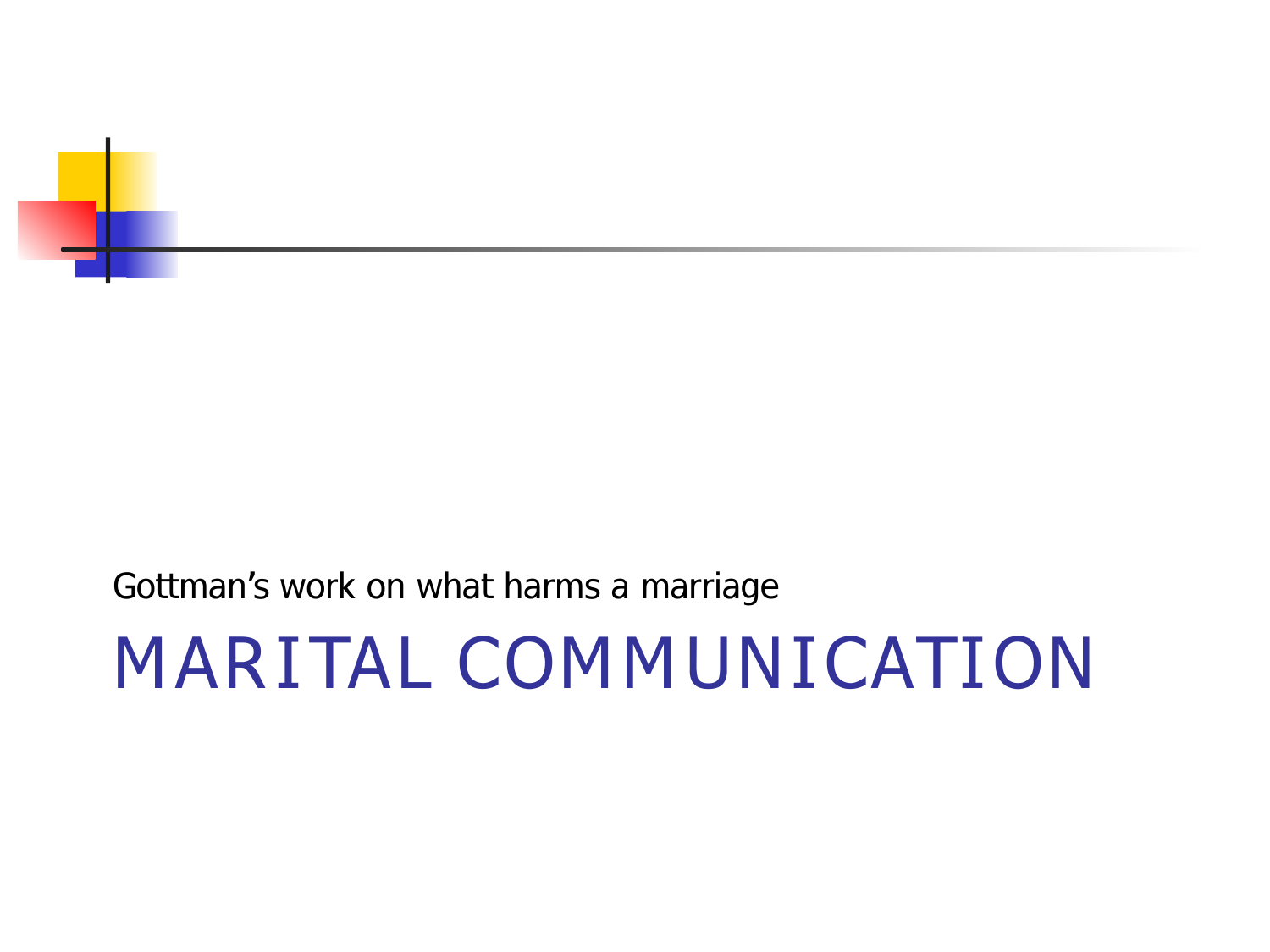

Gottman’s work on what harms a marriage
# Marital Communication